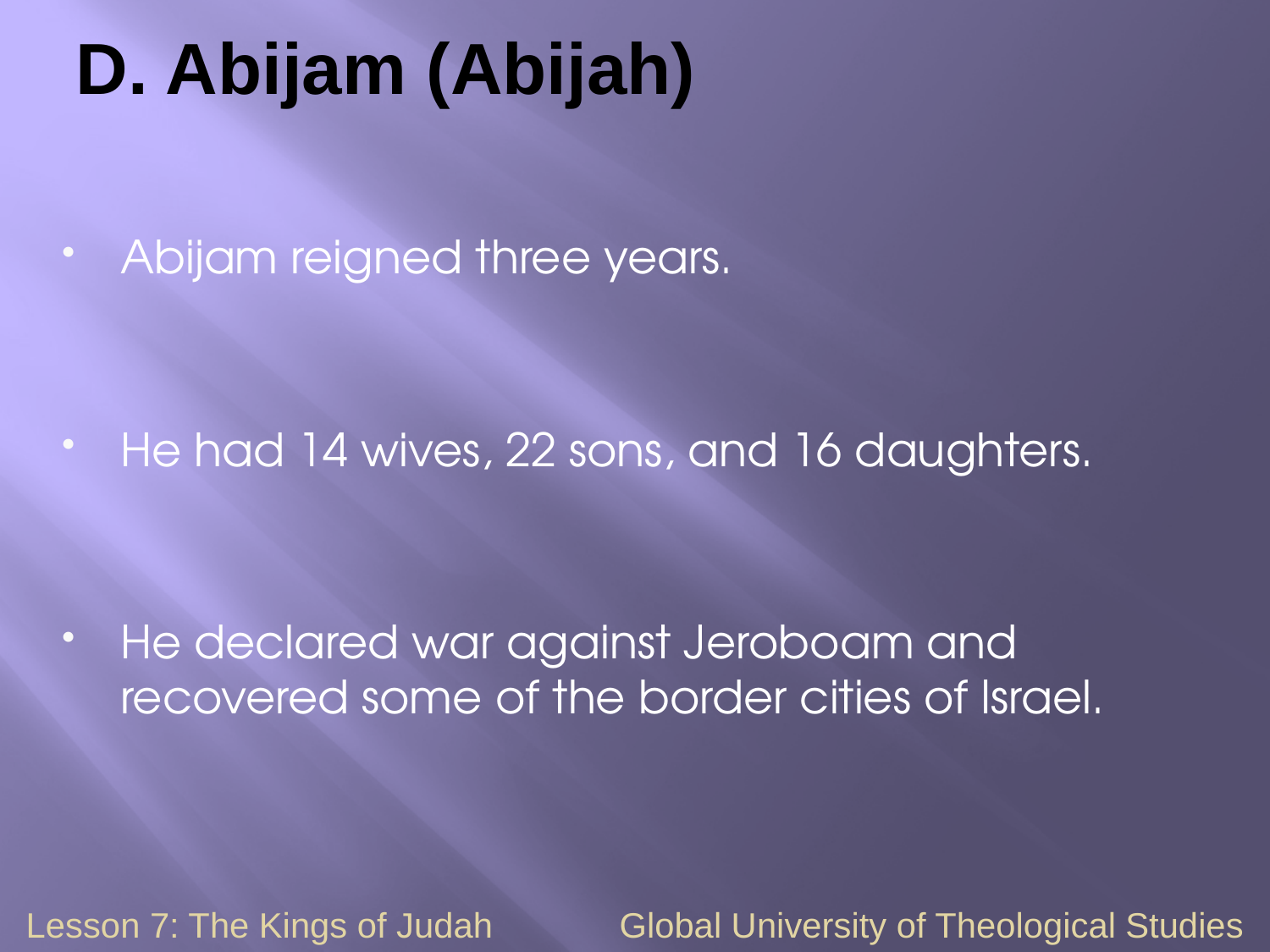

# D. Abijam (Abijah)
Abijam reigned three years.

He had 14 wives, 22 sons, and 16 daughters.

He declared war against Jeroboam and recovered some of the border cities of Israel.

Lesson 7: The Kings of Judah             Global University of Theological Studies